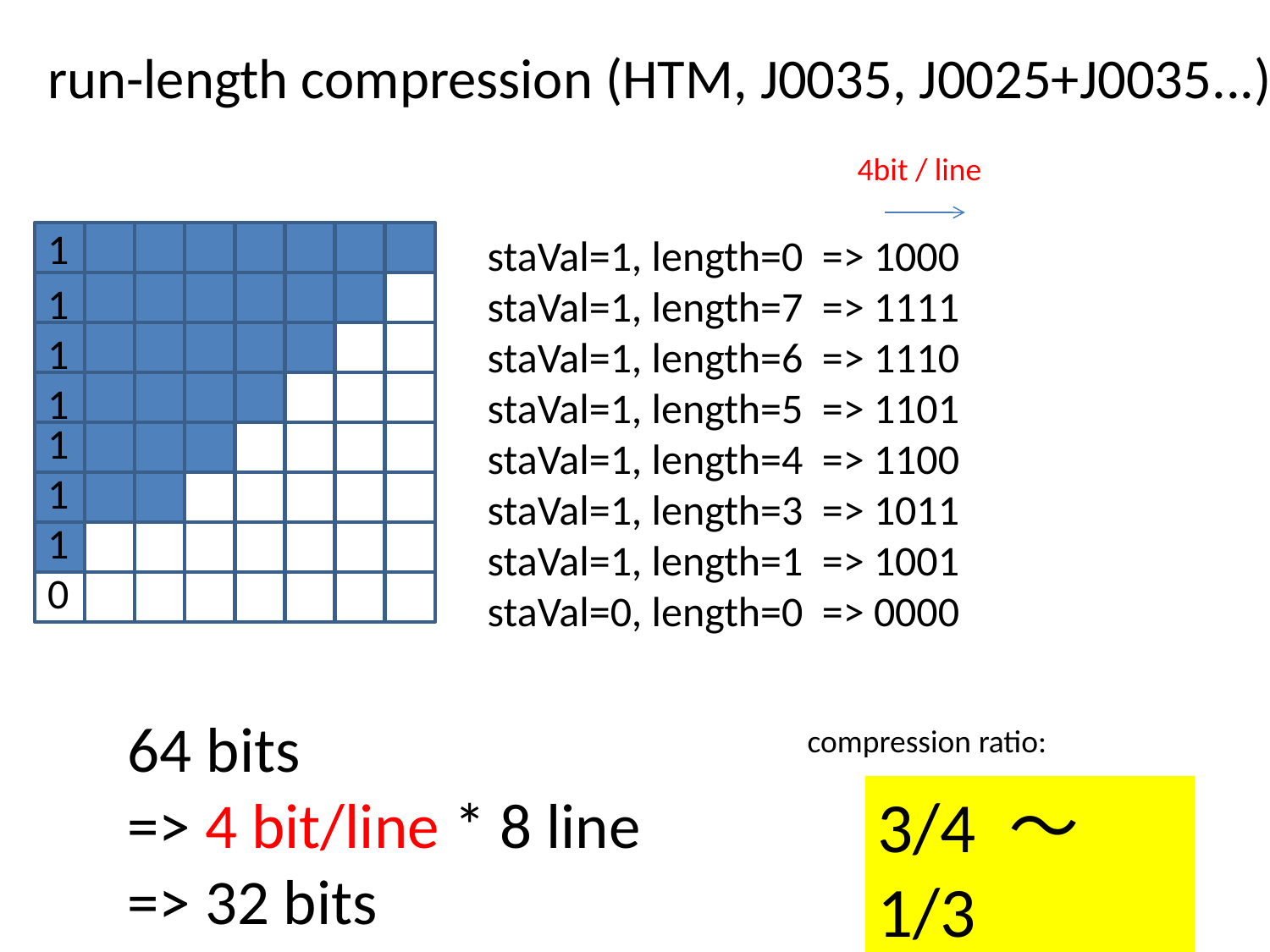

run-length compression (HTM, J0035, J0025+J0035...)
4bit / line
1

staVal=1, length=0  => 1000
staVal=1, length=7  => 1111
staVal=1, length=6  => 1110
staVal=1, length=5  => 1101
staVal=1, length=4  => 1100
staVal=1, length=3  => 1011
staVal=1, length=1  => 1001
staVal=0, length=0  => 0000

1

1

1

1

1

1

0

64 bits
=> 4 bit/line * 8 line
=> 32 bits
compression ratio:
3/4 ～ 1/3